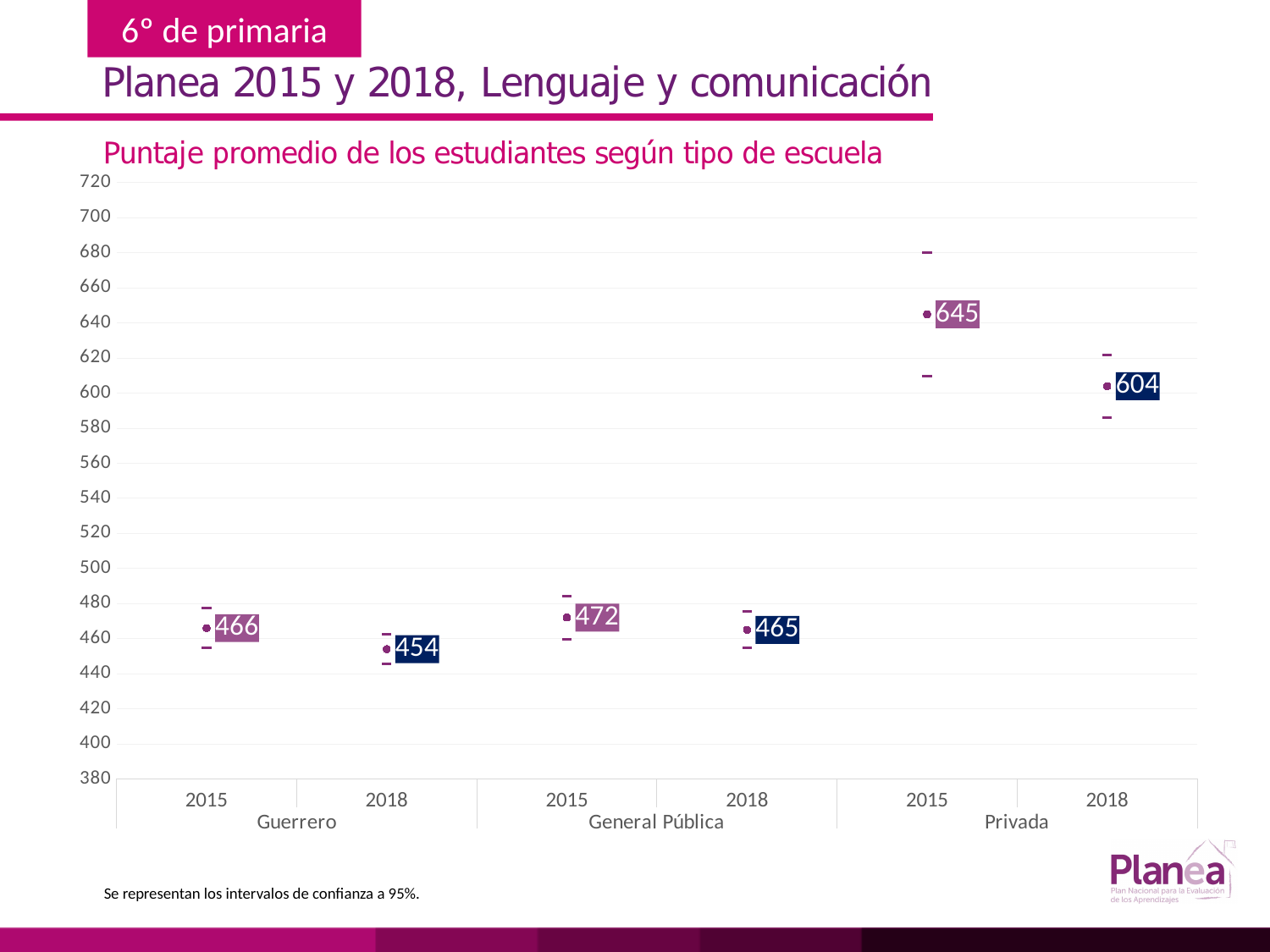

Planea 2015 y 2018, Lenguaje y comunicación

Puntaje promedio de los estudiantes según tipo de escuela

### Chart

| Category |  |  |  |
|---|---|---|---|
| 2015 | 454.657 | 477.343 | 466.0 |
| 2018 | 445.642 | 462.358 | 454.0 |
| 2015 | 459.662 | 484.338 | 472.0 |
| 2018 | 454.652 | 475.348 | 465.0 |
| 2015 | 609.777 | 680.223 | 645.0 |
| 2018 | 586.09 | 621.91 | 604.0 |
Se representan los intervalos de confianza a 95%.